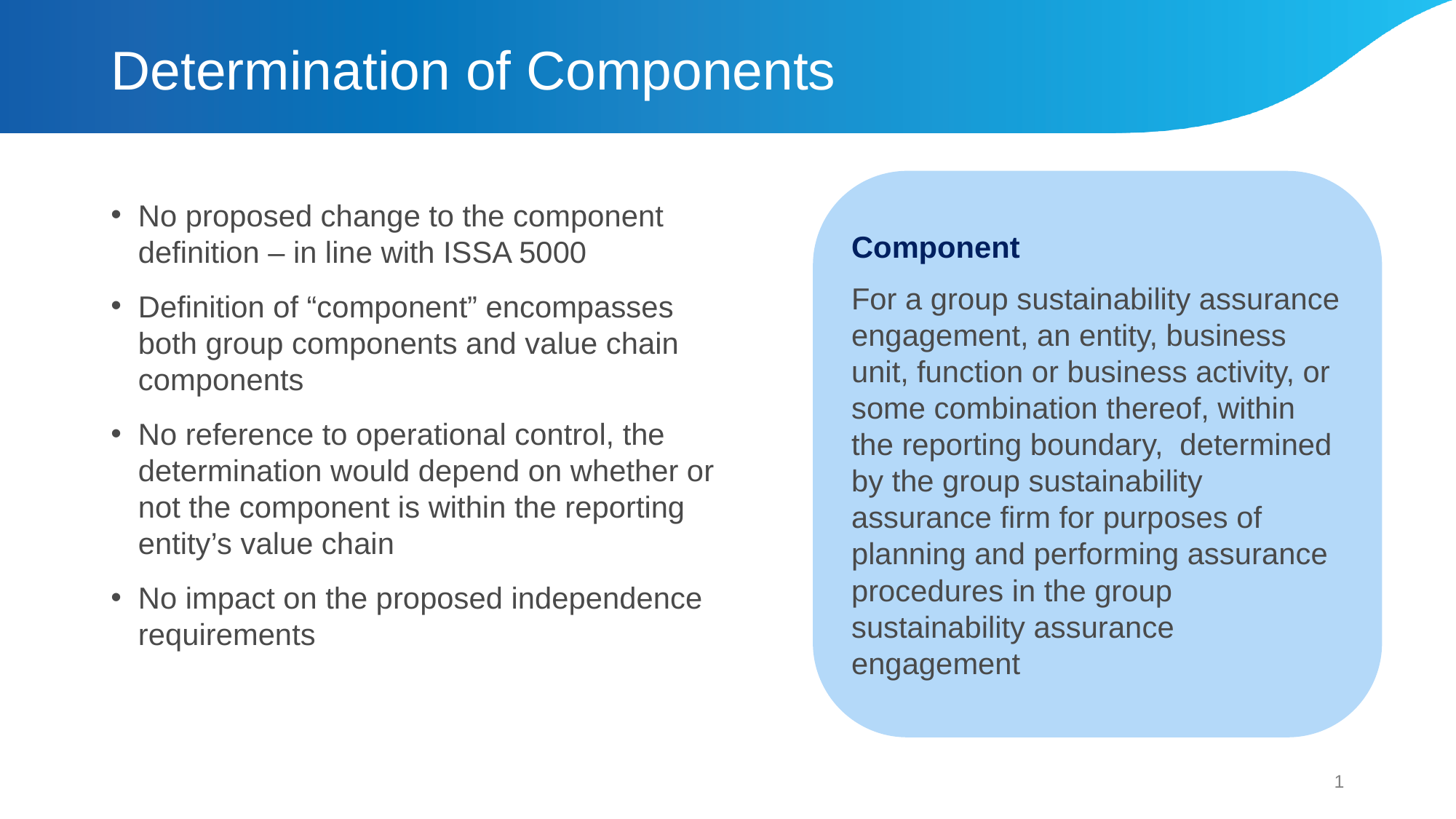

# Determination of Components
Component
For a group sustainability assurance engagement, an entity, business unit, function or business activity, or some combination thereof, within the reporting boundary,  determined by the group sustainability assurance firm for purposes of planning and performing assurance procedures in the group sustainability assurance engagement
No proposed change to the component definition – in line with ISSA 5000
Definition of “component” encompasses both group components and value chain components
No reference to operational control, the determination would depend on whether or not the component is within the reporting entity’s value chain
No impact on the proposed independence requirements

1